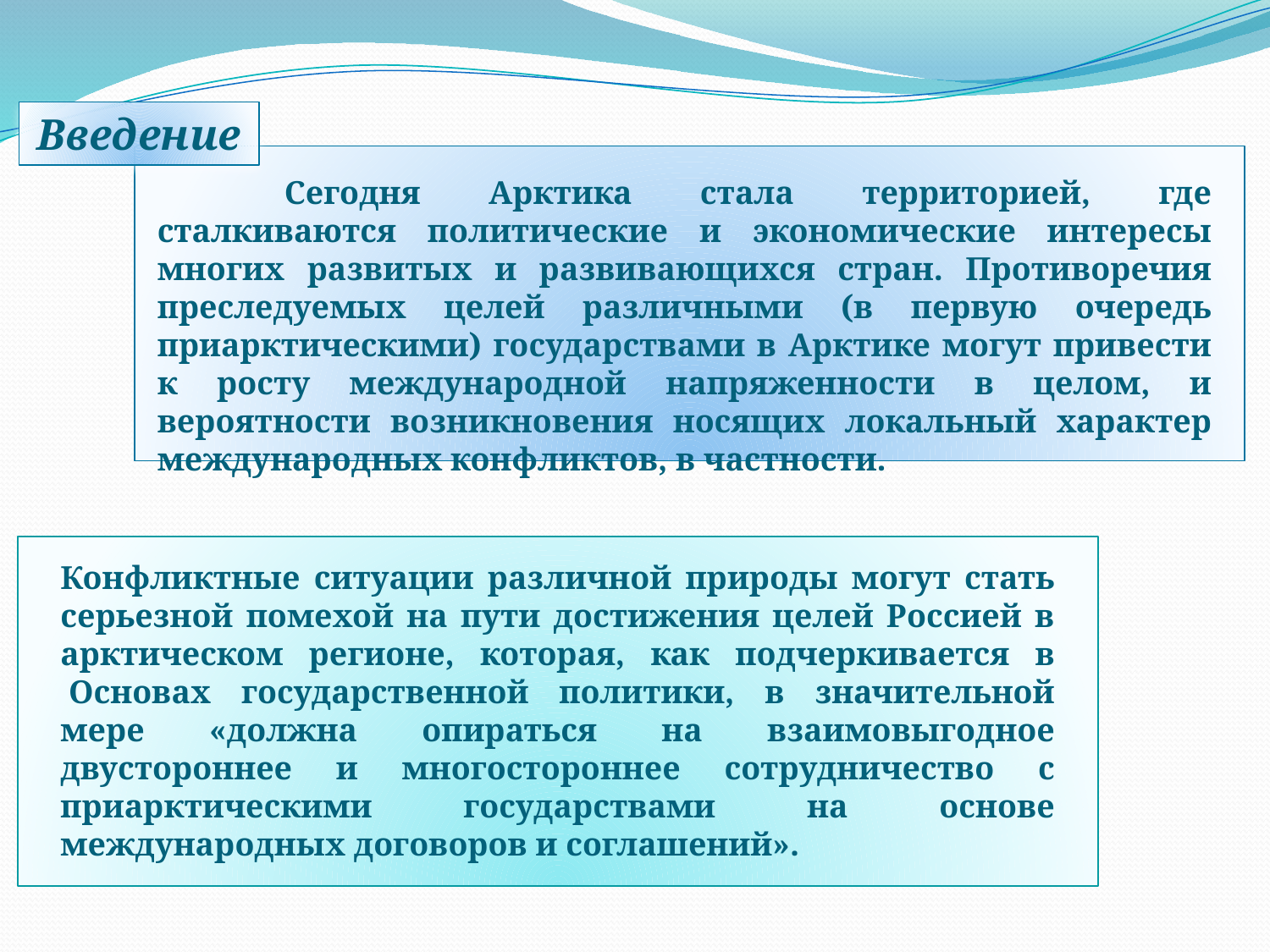

Введение

	Сегодня Арктика стала территорией, где сталкиваются политические и экономические интересы многих развитых и развивающихся стран. Противоречия преследуемых целей различными (в первую очередь приарктическими) государствами в Арктике могут привести к росту международной напряженности в целом, и вероятности возникновения носящих локальный характер международных конфликтов, в частности.

Конфликтные ситуации различной природы могут стать серьезной помехой на пути достижения целей Россией в арктическом регионе, которая, как подчеркивается в  Основах государственной политики, в значительной мере «должна опираться на взаимовыгодное двустороннее и многостороннее сотрудничество с приарктическими государствами на основе международных договоров и соглашений».